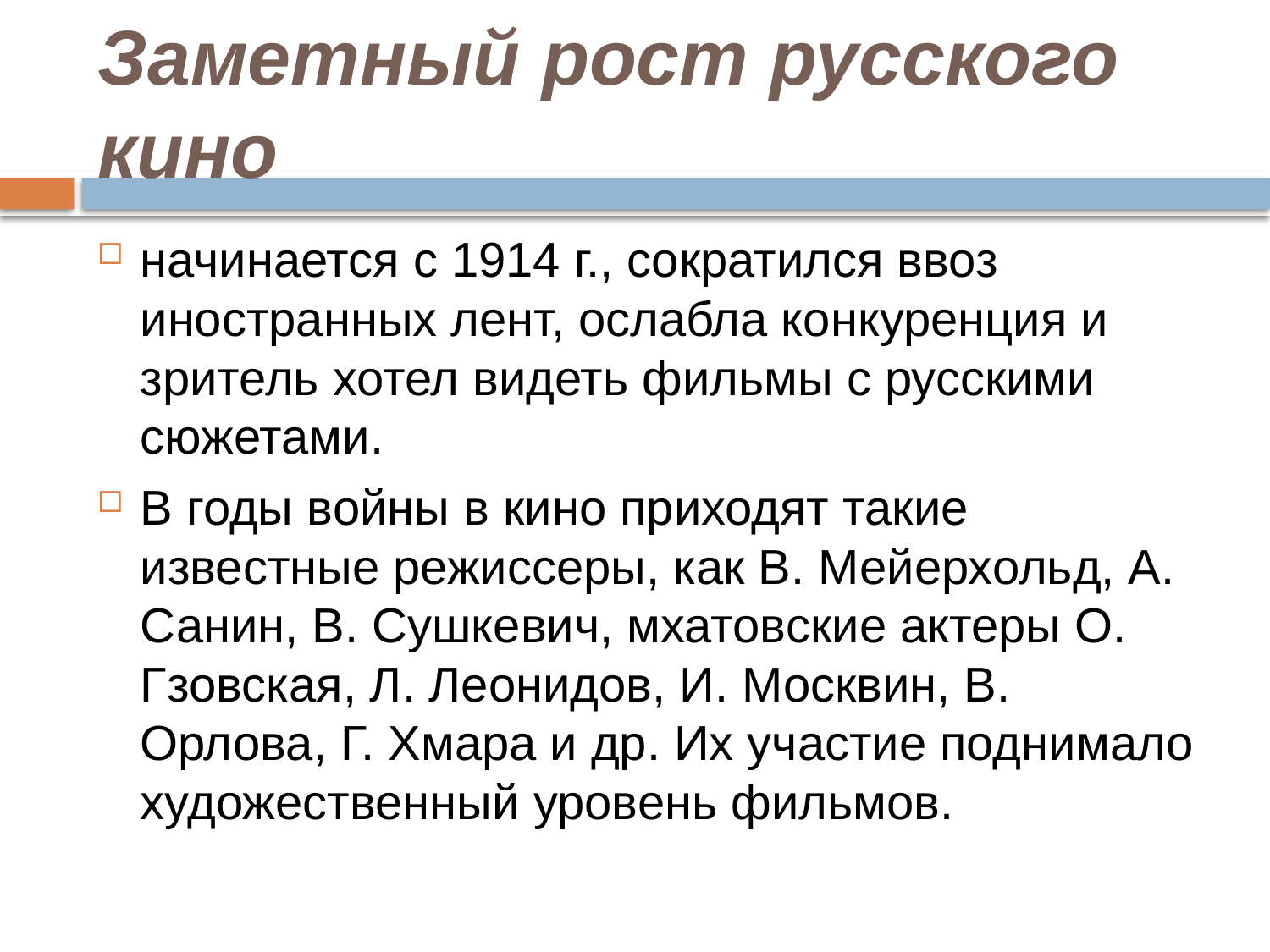

# Заметный рост русского кино
начинается с 1914 г., сократился ввоз иностранных лент, ослабла конкуренция и зритель хотел видеть фильмы с русскими сюжетами.
В годы войны в кино приходят такие известные режиссеры, как В. Мейерхольд, А. Санин, В. Сушкевич, мхатовские актеры О. Гзовская, Л. Леонидов, И. Москвин, В. Орлова, Г. Хмара и др. Их участие поднимало художественный уровень фильмов.